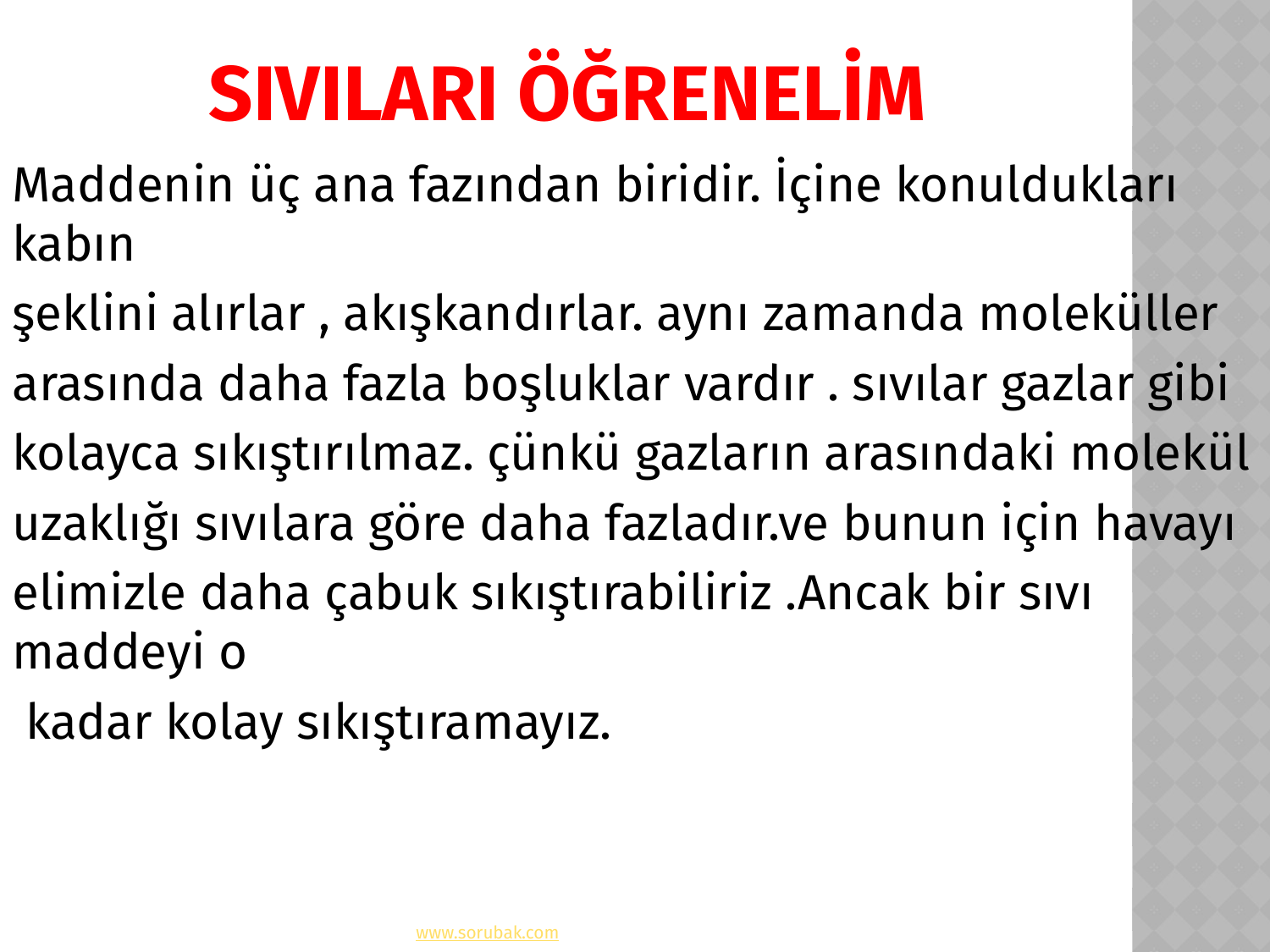

# SIVILARI ÖĞRENELİM
Maddenin üç ana fazından biridir. İçine konuldukları kabın
şeklini alırlar , akışkandırlar. aynı zamanda moleküller
arasında daha fazla boşluklar vardır . sıvılar gazlar gibi
kolayca sıkıştırılmaz. çünkü gazların arasındaki molekül
uzaklığı sıvılara göre daha fazladır.ve bunun için havayı
elimizle daha çabuk sıkıştırabiliriz .Ancak bir sıvı maddeyi o
 kadar kolay sıkıştıramayız.
www.sorubak.com